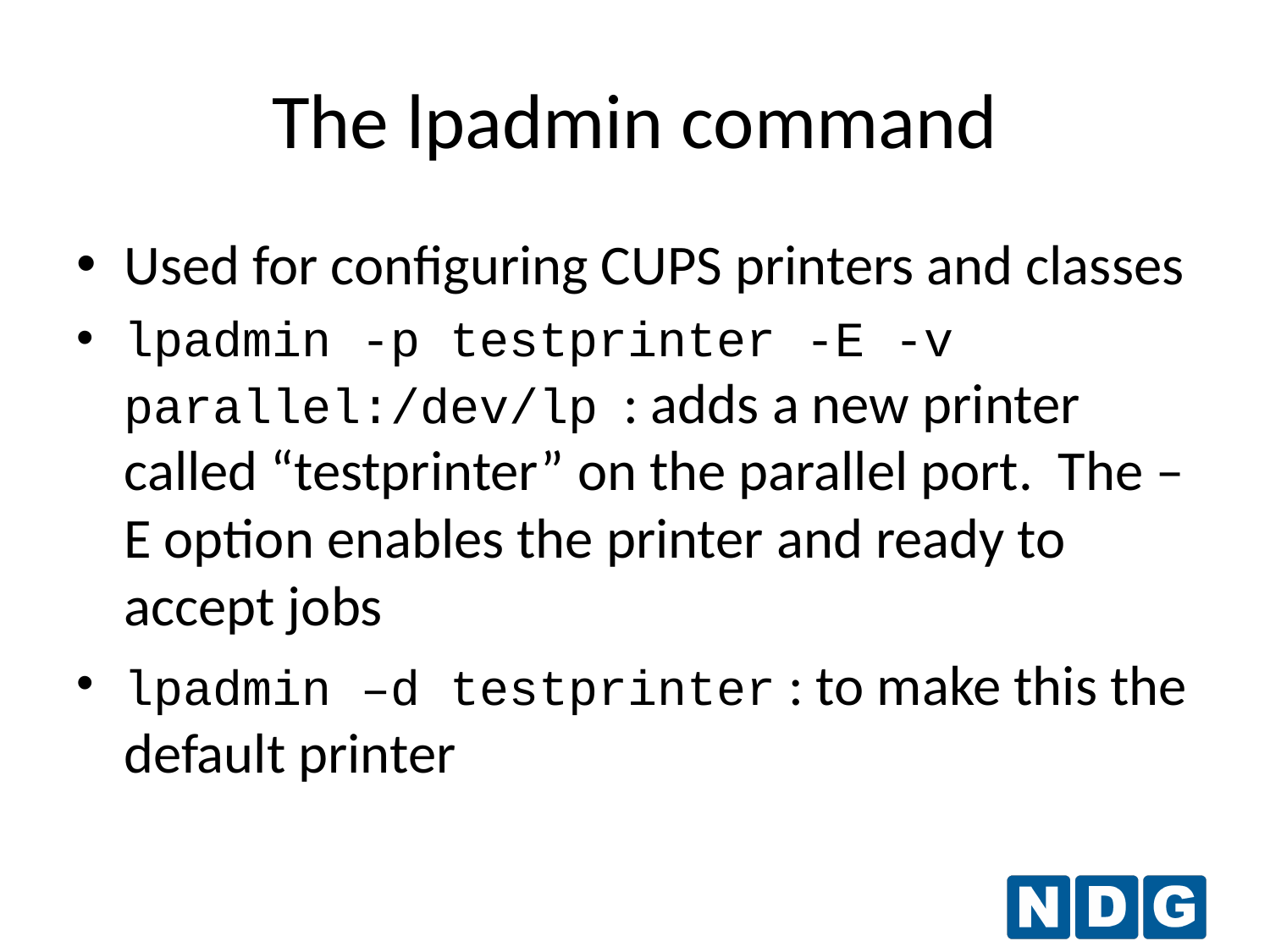

The lpadmin command
Used for configuring CUPS printers and classes
lpadmin -p testprinter -E -v parallel:/dev/lp  : adds a new printer called “testprinter” on the parallel port.  The –E option enables the printer and ready to accept jobs
lpadmin –d testprinter : to make this the default printer